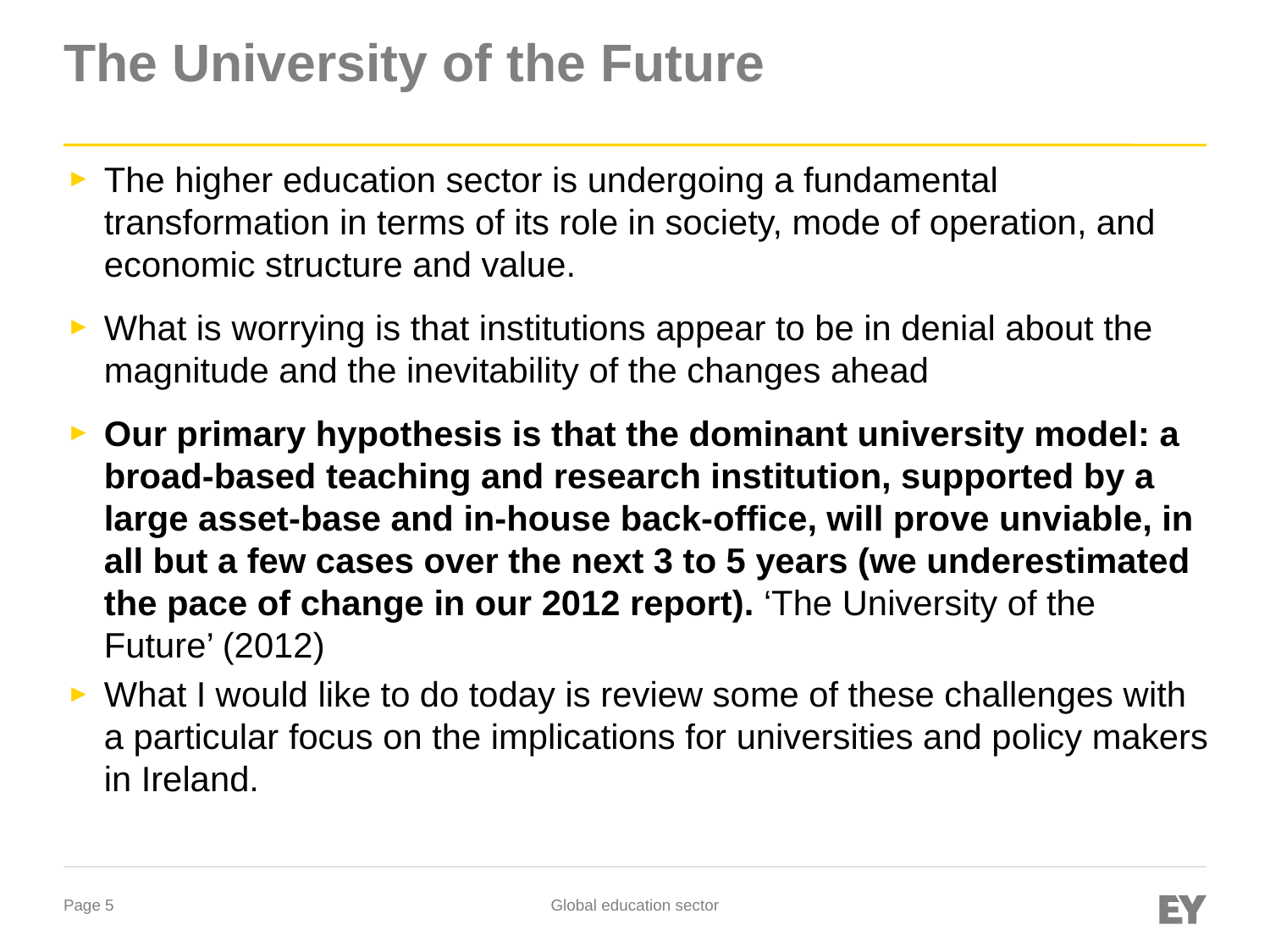

# The University of the Future
The higher education sector is undergoing a fundamental transformation in terms of its role in society, mode of operation, and economic structure and value.
What is worrying is that institutions appear to be in denial about the magnitude and the inevitability of the changes ahead
Our primary hypothesis is that the dominant university model: a broad-based teaching and research institution, supported by a large asset-base and in-house back-office, will prove unviable, in all but a few cases over the next 3 to 5 years (we underestimated the pace of change in our 2012 report). ‘The University of the Future’ (2012)
What I would like to do today is review some of these challenges with a particular focus on the implications for universities and policy makers in Ireland.